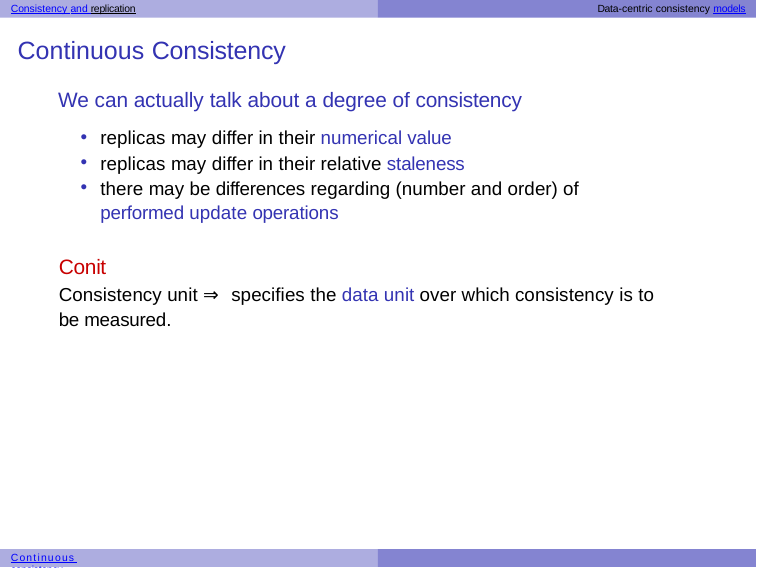

Consistency and replication	Data-centric consistency models
# Continuous Consistency
We can actually talk about a degree of consistency
replicas may differ in their numerical value
replicas may differ in their relative staleness
there may be differences regarding (number and order) of performed update operations

Conit
Consistency unit ⇒ specifies the data unit over which consistency is to be measured.

Continuous consistency